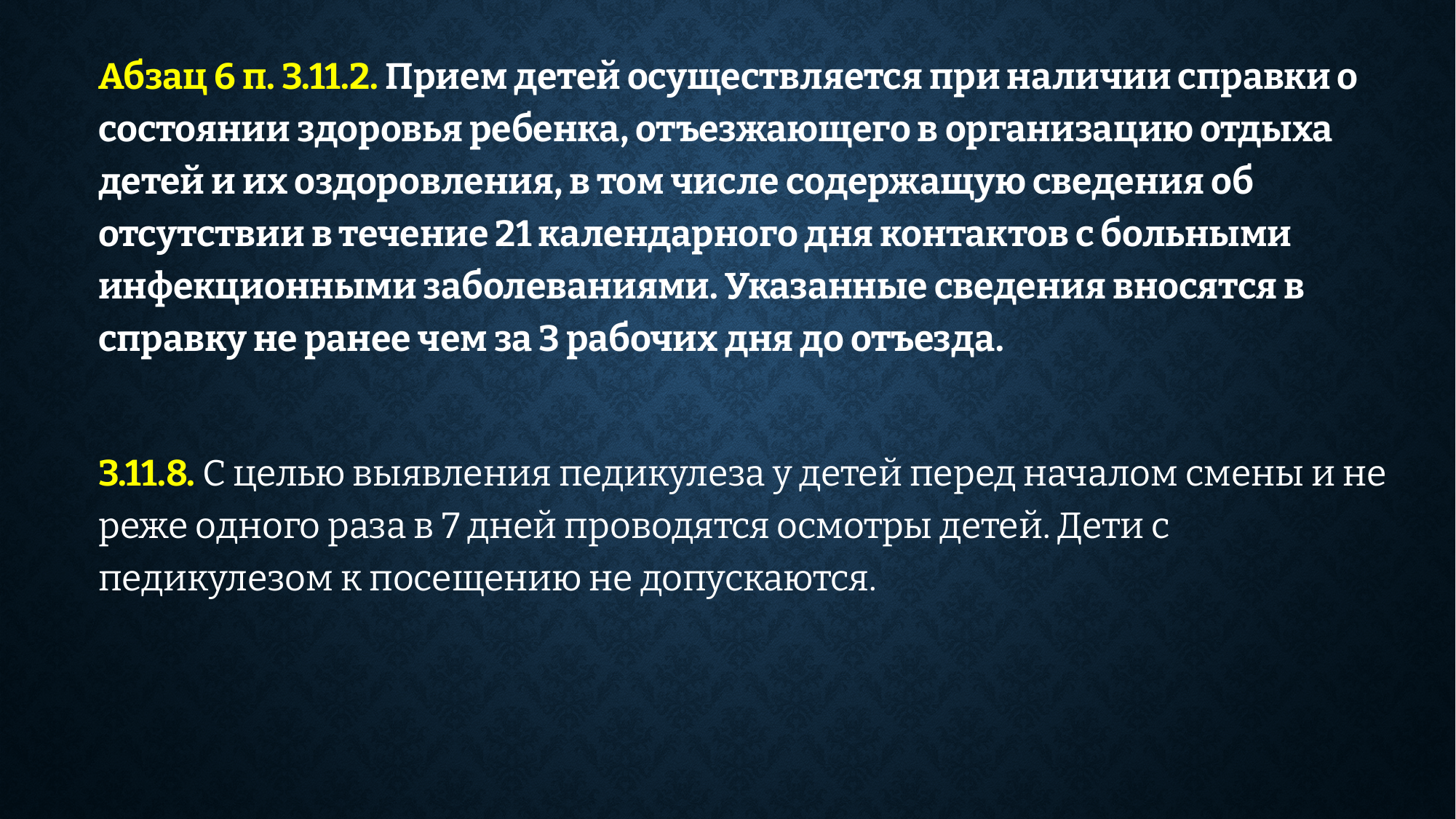

Абзац 6 п. 3.11.2. Прием детей осуществляется при наличии справки о состоянии здоровья ребенка, отъезжающего в организацию отдыха детей и их оздоровления, в том числе содержащую сведения об отсутствии в течение 21 календарного дня контактов с больными инфекционными заболеваниями. Указанные сведения вносятся в справку не ранее чем за 3 рабочих дня до отъезда.

3.11.8. С целью выявления педикулеза у детей перед началом смены и не реже одного раза в 7 дней проводятся осмотры детей. Дети с педикулезом к посещению не допускаются.